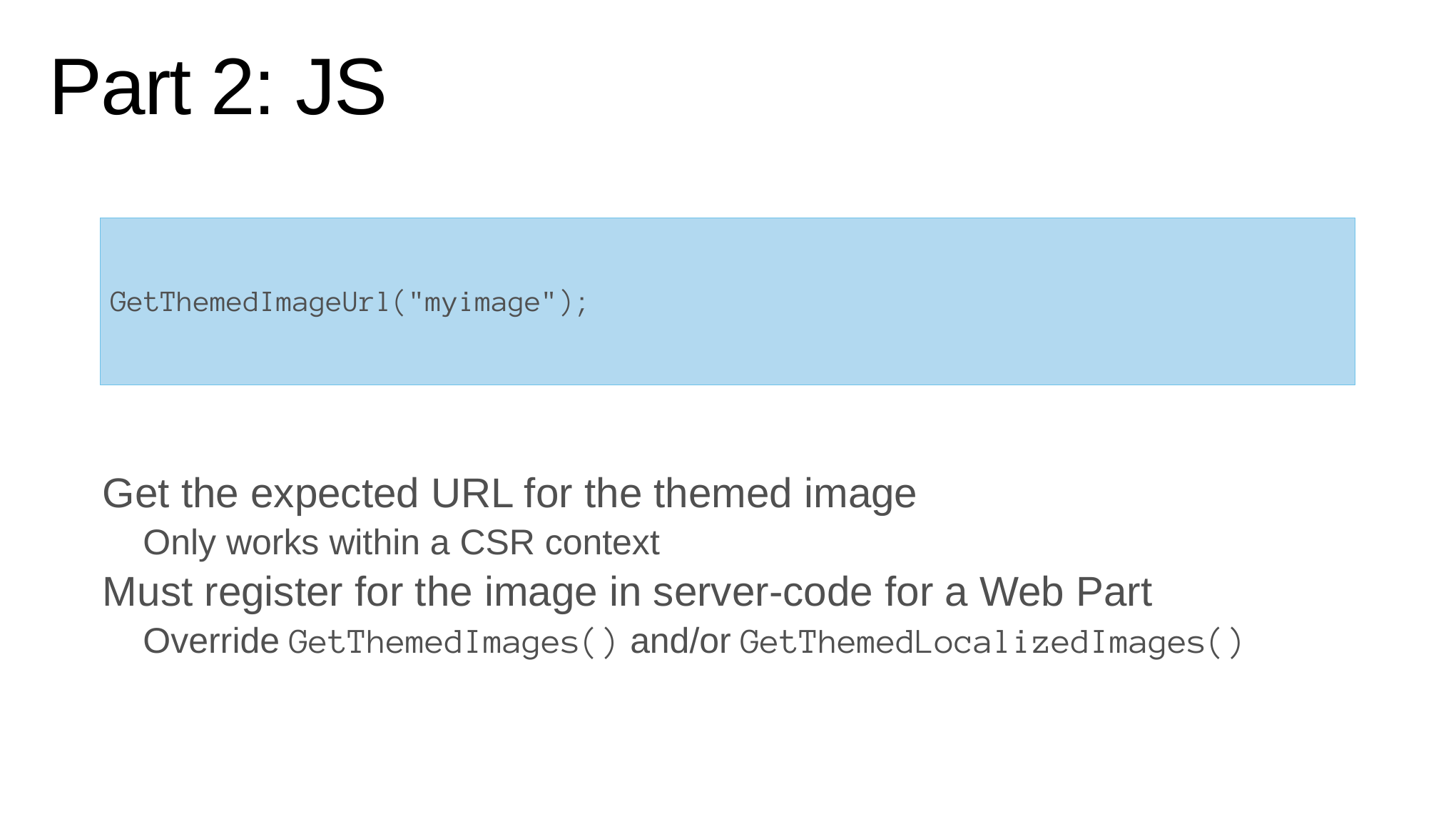

# Part 2: JS
GetThemedImageUrl("myimage");
Get the expected URL for the themed image
Only works within a CSR context
Must register for the image in server-code for a Web Part
Override GetThemedImages() and/or GetThemedLocalizedImages()